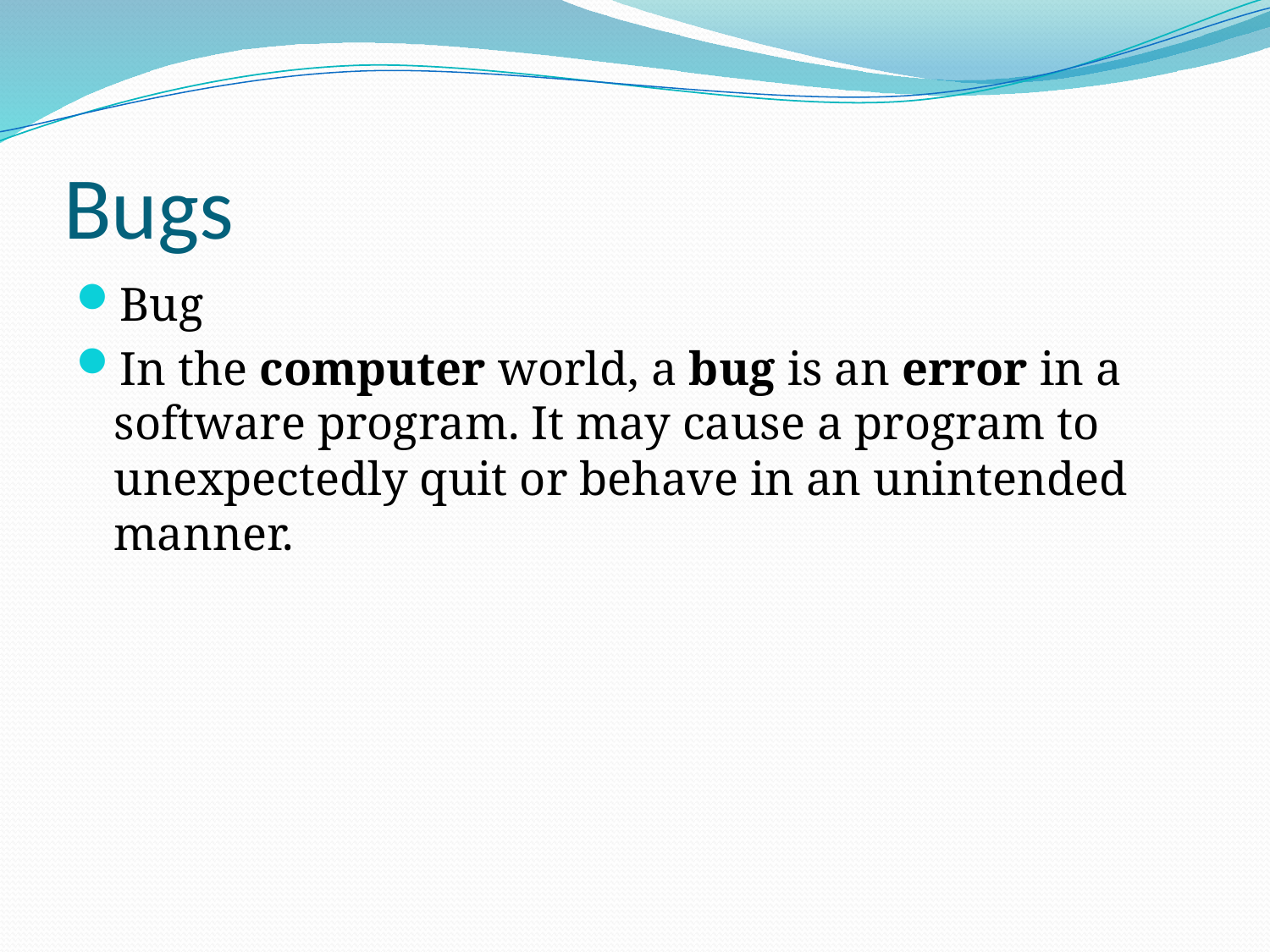

# Bugs
Bug
In the computer world, a bug is an error in a software program. It may cause a program to unexpectedly quit or behave in an unintended manner.